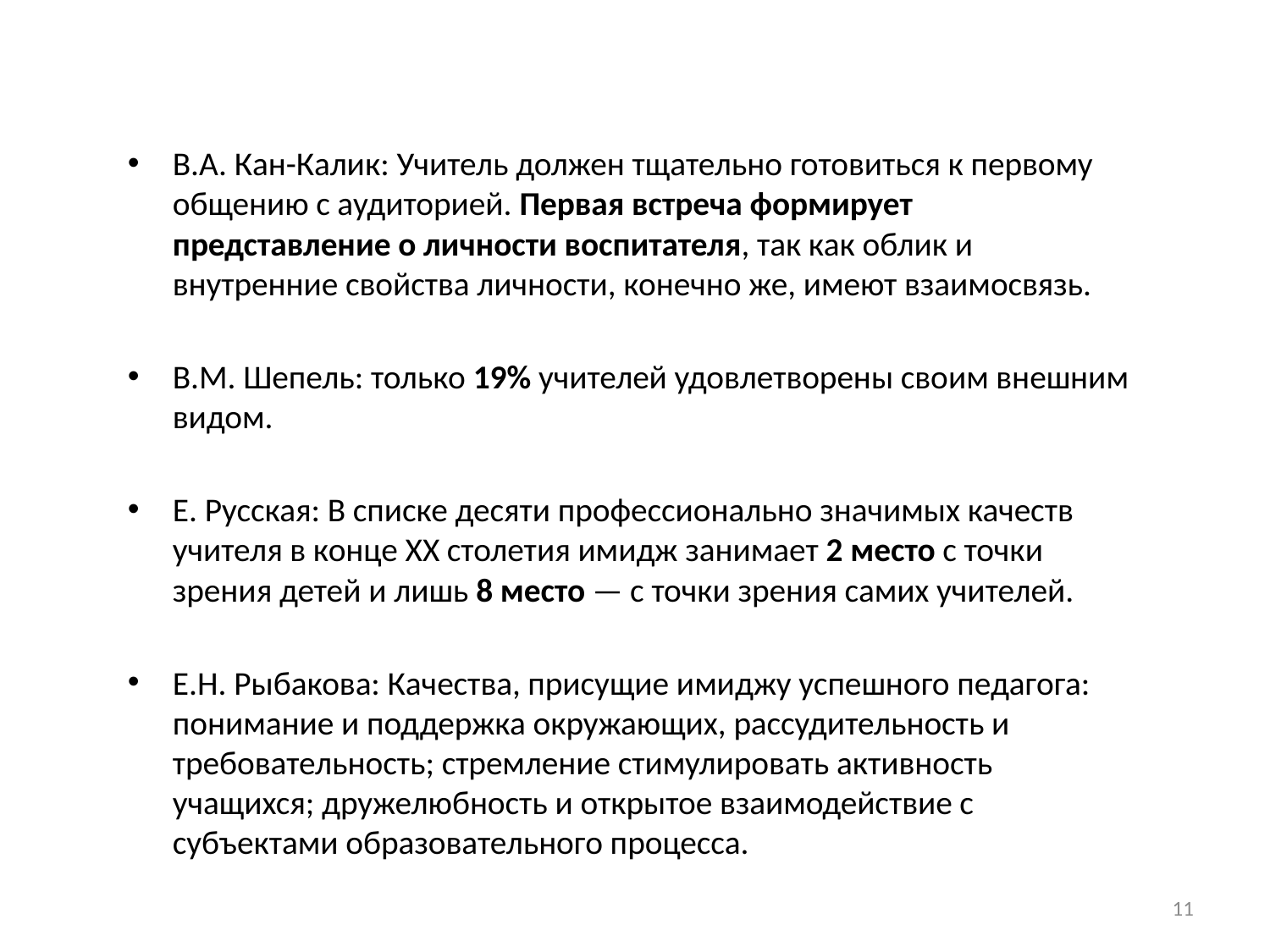

В.А. Кан-Калик: Учитель должен тщательно готовиться к первому общению с аудиторией. Первая встреча формирует представление о личности воспитателя, так как облик и внутренние свойства личности, конечно же, имеют взаимосвязь.

В.М. Шепель: только 19% учителей удовлетворены своим внешним видом.

Е. Русская: В списке десяти профессионально значимых качеств учителя в конце XX столетия имидж занимает 2 место с точки зрения детей и лишь 8 место — с точки зрения самих учителей.

Е.Н. Рыбакова: Качества, присущие имиджу успешного педагога: понимание и поддержка окружающих, рассудительность и требовательность; стремление стимулировать активность учащихся; дружелюбность и открытое взаимодействие с субъектами образовательного процесса.

11